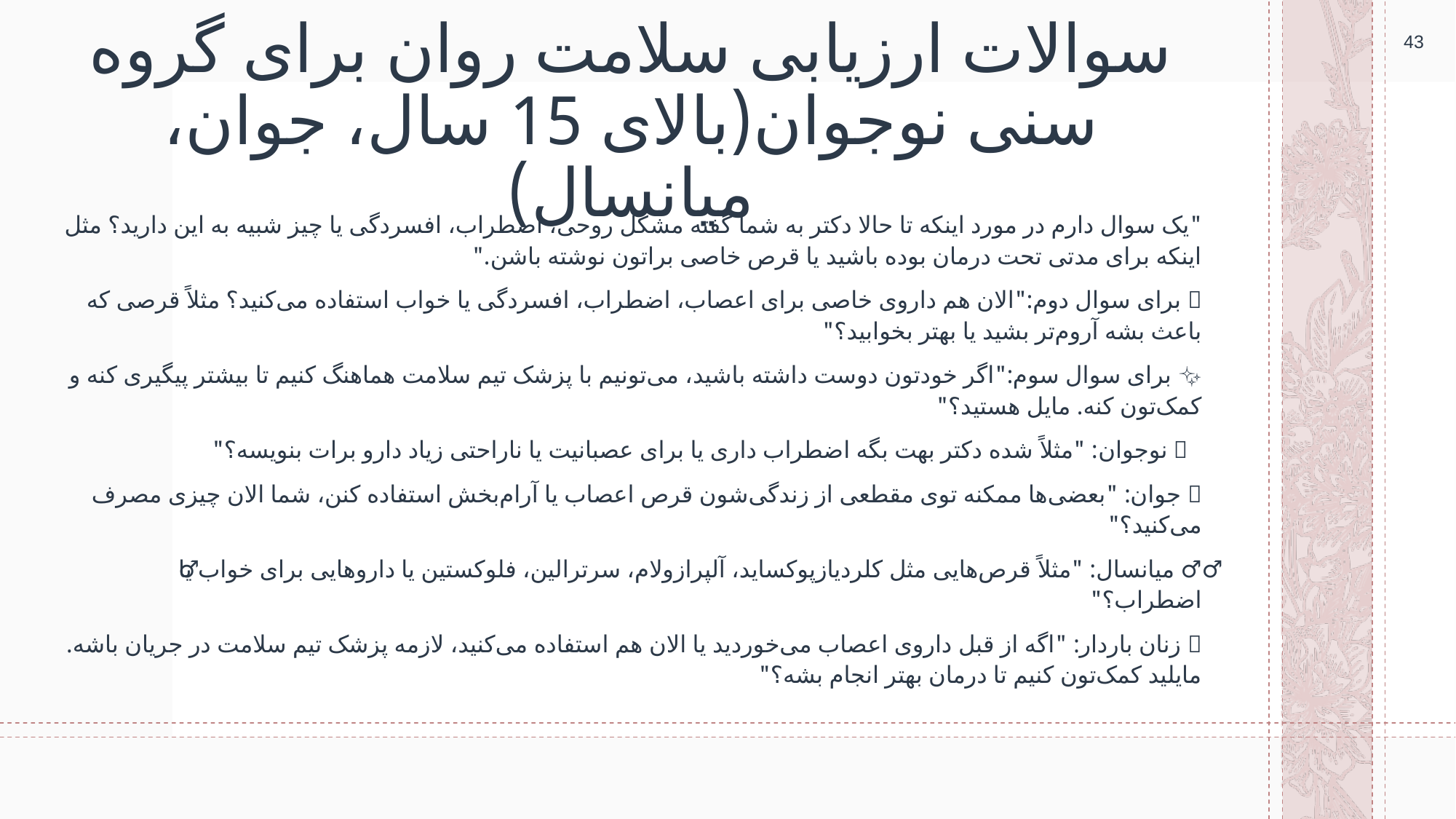

43
# سوالات ارزیابی سلامت روان برای گروه سنی نوجوان(بالای 15 سال، جوان، میانسال)
"یک سوال دارم در مورد اینکه تا حالا دکتر به شما گفته مشکل روحی، اضطراب، افسردگی یا چیز شبیه به این دارید؟ مثل اینکه برای مدتی تحت درمان بوده باشید یا قرص خاصی براتون نوشته باشن."
✨ برای سوال دوم:"الان هم داروی خاصی برای اعصاب، اضطراب، افسردگی یا خواب استفاده می‌کنید؟ مثلاً قرصی که باعث بشه آروم‌تر بشید یا بهتر بخوابید؟"
✨ برای سوال سوم:"اگر خودتون دوست داشته باشید، می‌تونیم با پزشک تیم سلامت هماهنگ کنیم تا بیشتر پیگیری کنه و کمک‌تون کنه. مایل هستید؟"
🧑‍🎒 نوجوان: "مثلاً شده دکتر بهت بگه اضطراب داری یا برای عصبانیت یا ناراحتی زیاد دارو برات بنویسه؟"
🧑‍💼 جوان: "بعضی‌ها ممکنه توی مقطعی از زندگی‌شون قرص اعصاب یا آرام‌بخش استفاده کنن، شما الان چیزی مصرف می‌کنید؟"
🧔‍♂️ میانسال: "مثلاً قرص‌هایی مثل کلردیازپوکساید، آلپرازولام، سرترالین، فلوکستین یا داروهایی برای خواب یا اضطراب؟"
🤰 زنان باردار: "اگه از قبل داروی اعصاب می‌خوردید یا الان هم استفاده می‌کنید، لازمه پزشک تیم سلامت در جریان باشه. مایلید کمک‌تون کنیم تا درمان بهتر انجام بشه؟"